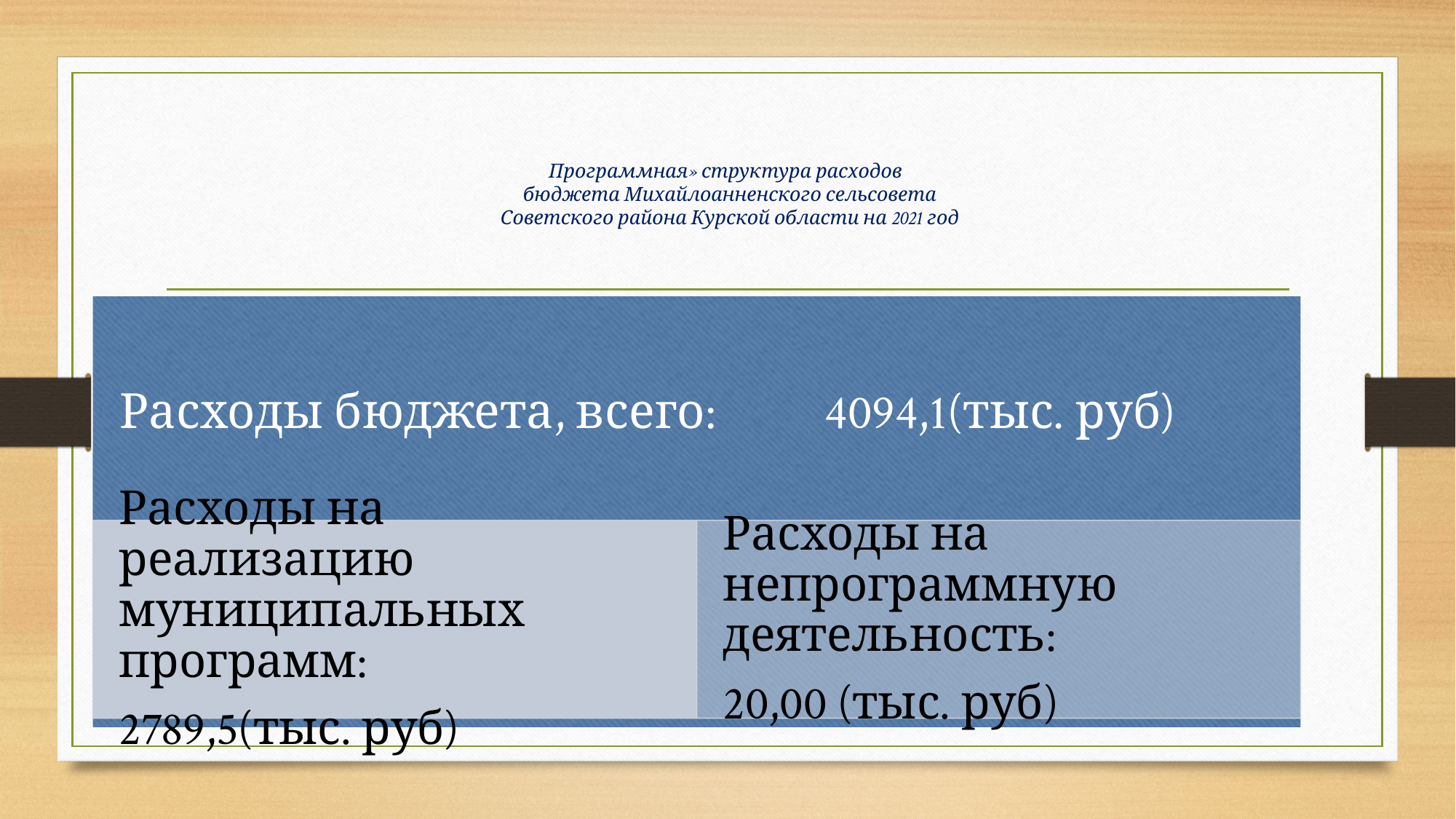

# Программная» структура расходов бюджета Михайлоанненского сельсовета Советского района Курской области на 2021 год
Расходы бюджета, всего:          4094,1(тыс. руб)
Расходы на реализацию муниципальных программ:
2789,5(тыс. руб)
Расходы на непрограммную деятельность:
20,00 (тыс. руб)